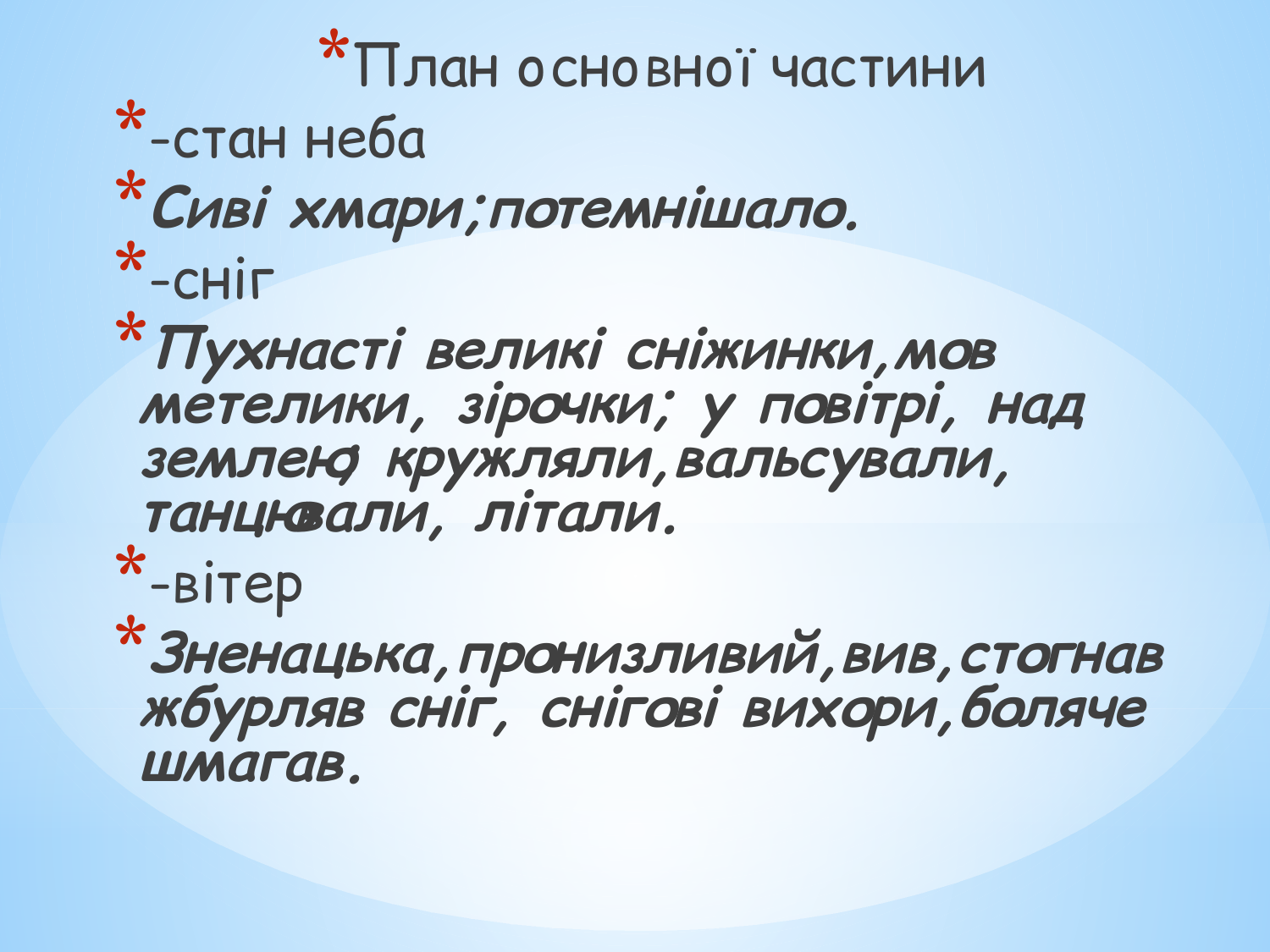

План основної частини
-стан неба
Сиві хмари;потемнішало.
-сніг
Пухнасті великі сніжинки,мов метелики, зірочки; у повітрі, над землею; кружляли,вальсували, танцювали, літали.
-вітер
Зненацька,пронизливий,вив,стогнав жбурляв сніг, снігові вихори,боляче шмагав.

#